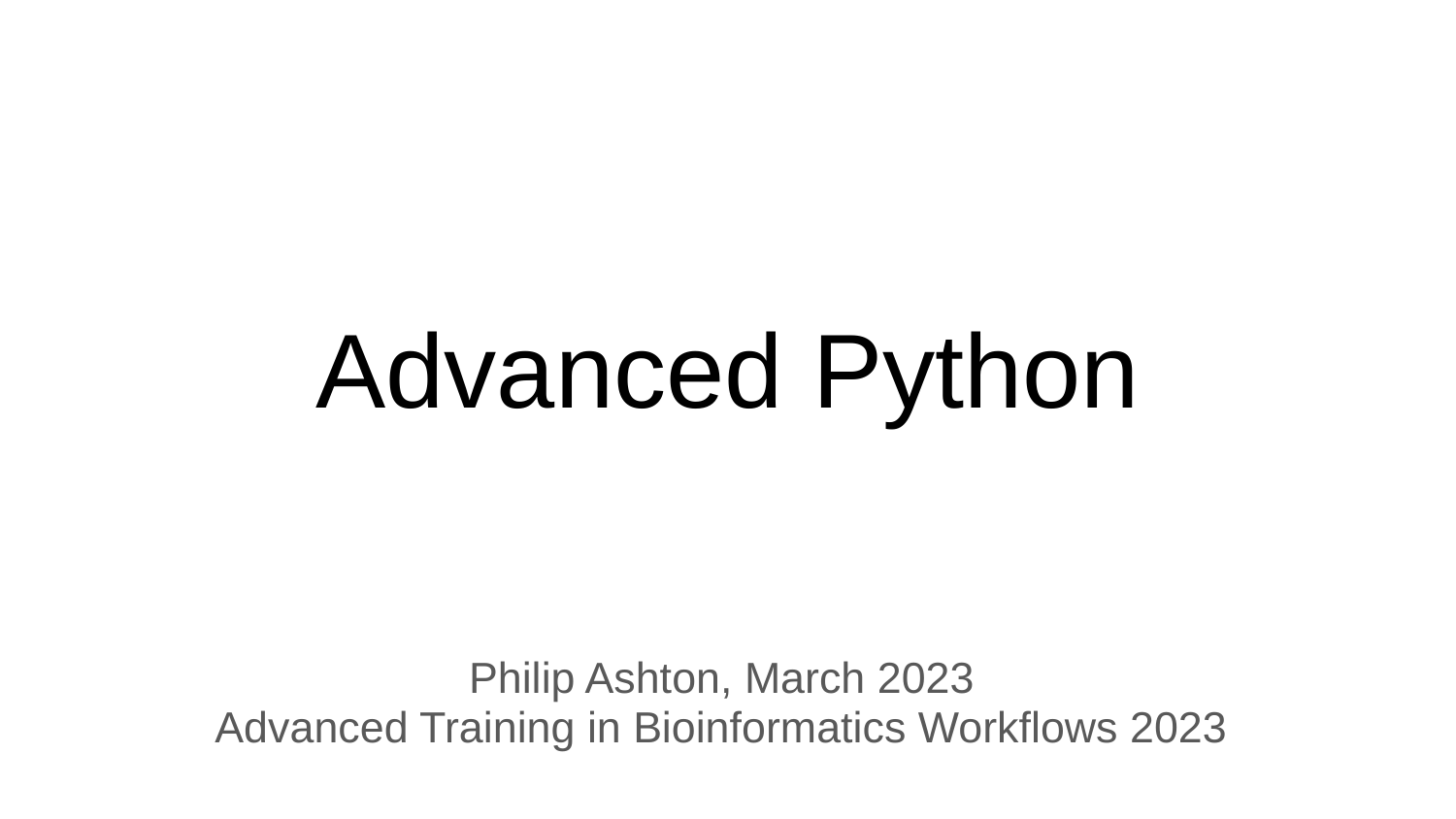

# Advanced Python
Philip Ashton, March 2023
Advanced Training in Bioinformatics Workflows 2023